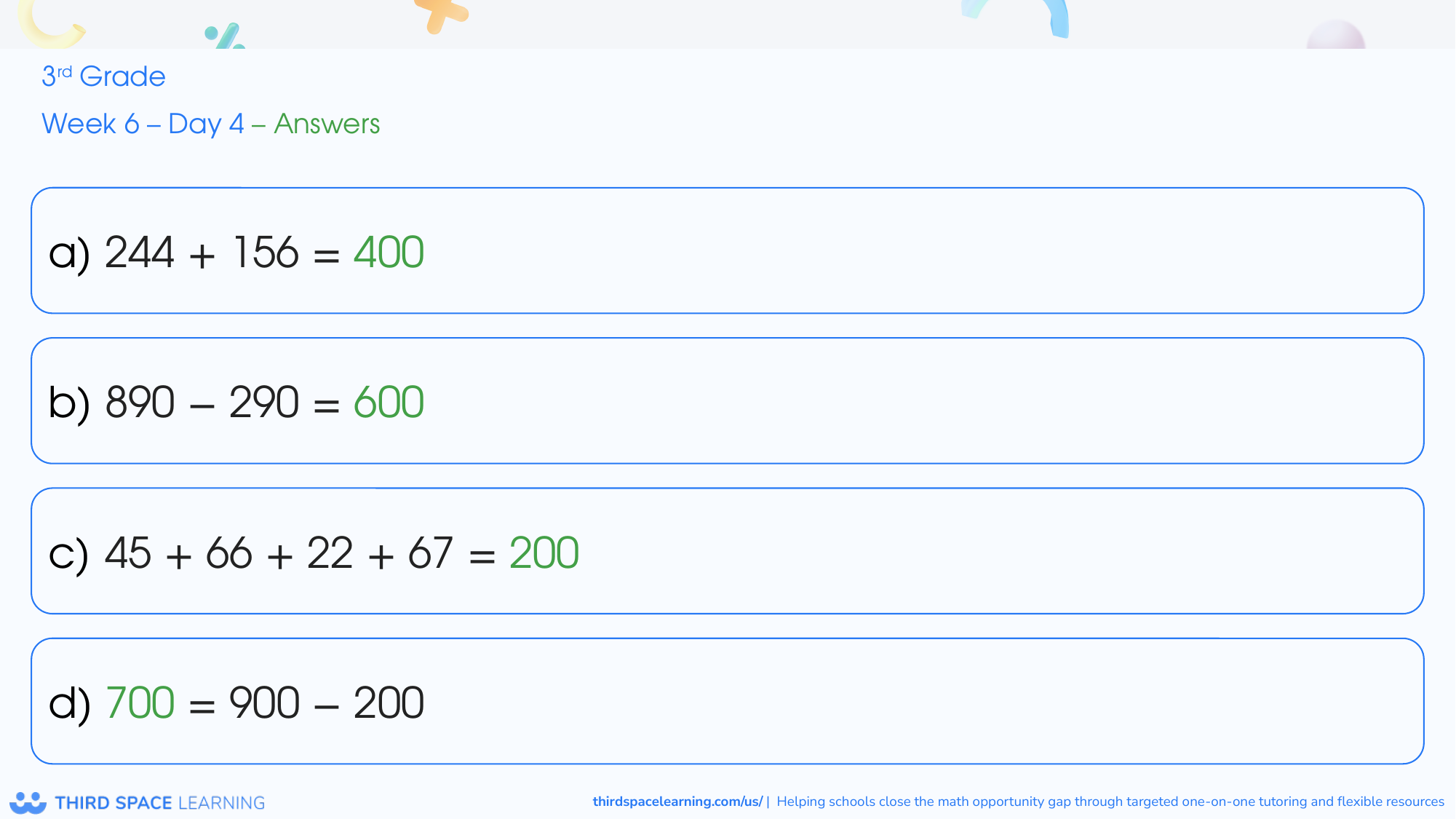

3rd Grade
Week 6 – Day 4 – Answers
244 + 156 = 400
890 − 290 = 600
45 + 66 + 22 + 67 = 200
700 = 900 − 200